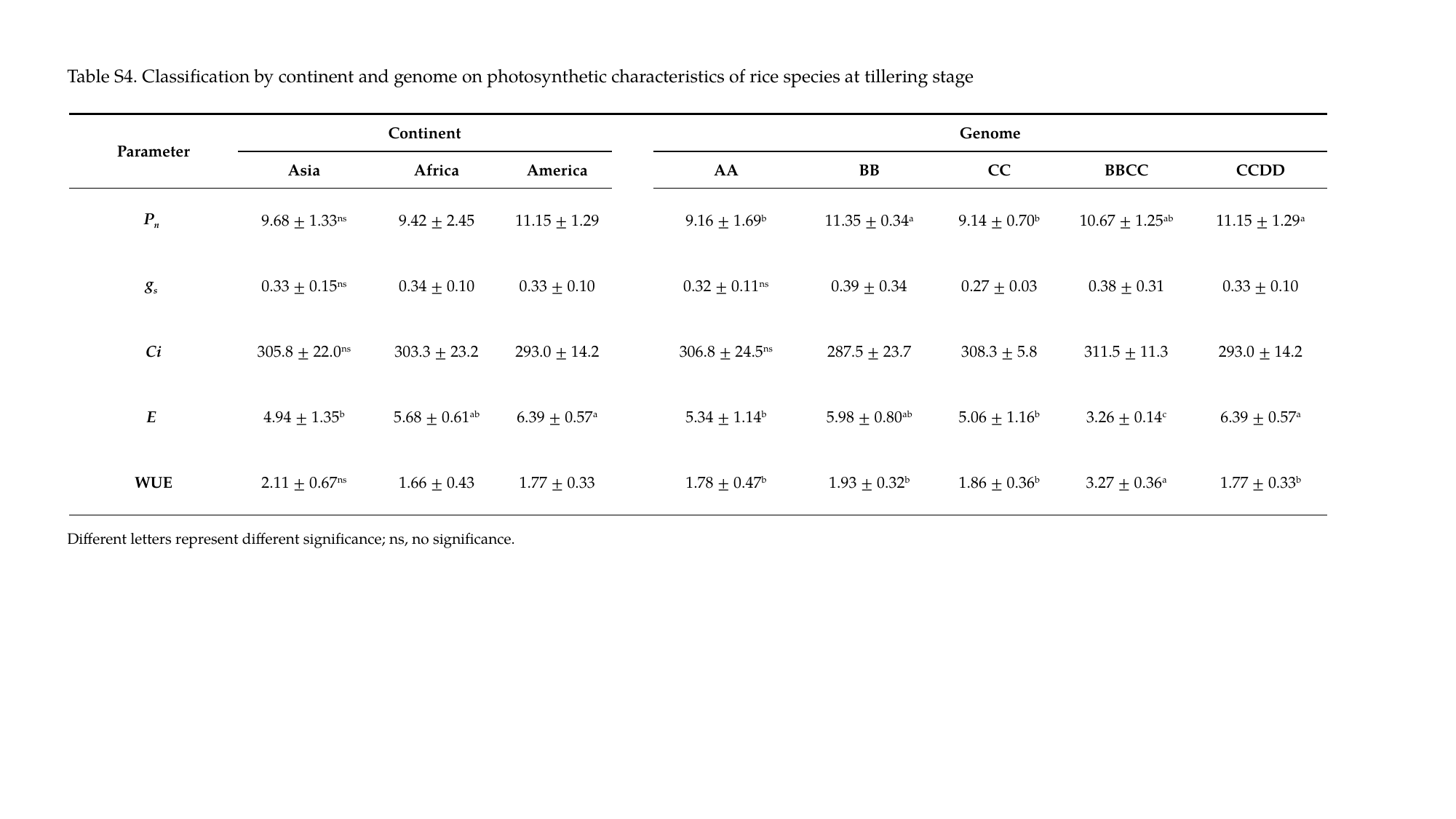

Table S4. Classification by continent and genome on photosynthetic characteristics of rice species at tillering stage
| Parameter | Continent |  |  |  | Genome |  |  |  |  |
| --- | --- | --- | --- | --- | --- | --- | --- | --- | --- |
|  | Asia | Africa | America |  | AA | BB | CC | BBCC | CCDD |
| Pn | 9.68 ± 1.33ns | 9.42 ± 2.45 | 11.15 ± 1.29 |  | 9.16 ± 1.69b | 11.35 ± 0.34a | 9.14 ± 0.70b | 10.67 ± 1.25ab | 11.15 ± 1.29a |
| gs | 0.33 ± 0.15ns | 0.34 ± 0.10 | 0.33 ± 0.10 |  | 0.32 ± 0.11ns | 0.39 ± 0.34 | 0.27 ± 0.03 | 0.38 ± 0.31 | 0.33 ± 0.10 |
| Ci | 305.8 ± 22.0ns | 303.3 ± 23.2 | 293.0 ± 14.2 |  | 306.8 ± 24.5ns | 287.5 ± 23.7 | 308.3 ± 5.8 | 311.5 ± 11.3 | 293.0 ± 14.2 |
| E | 4.94 ± 1.35b | 5.68 ± 0.61ab | 6.39 ± 0.57a |  | 5.34 ± 1.14b | 5.98 ± 0.80ab | 5.06 ± 1.16b | 3.26 ± 0.14c | 6.39 ± 0.57a |
| WUE | 2.11 ± 0.67ns | 1.66 ± 0.43 | 1.77 ± 0.33 |  | 1.78 ± 0.47b | 1.93 ± 0.32b | 1.86 ± 0.36b | 3.27 ± 0.36a | 1.77 ± 0.33b |
Different letters represent different significance; ns, no significance.